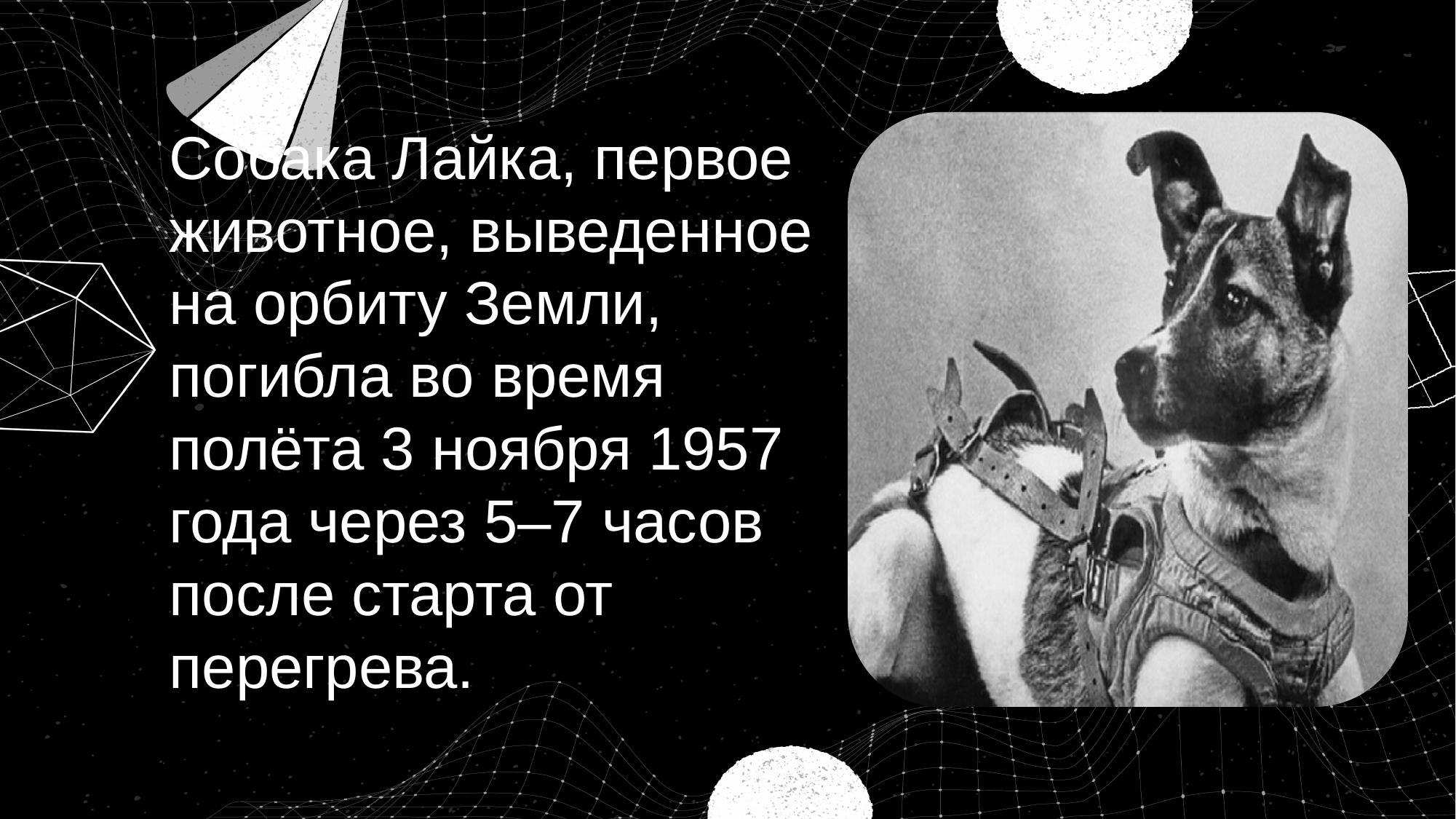

Собака Лайка, первое животное, выведенное на орбиту Земли, погибла во время полёта 3 ноября 1957 года через 5–7 часов после старта от перегрева.